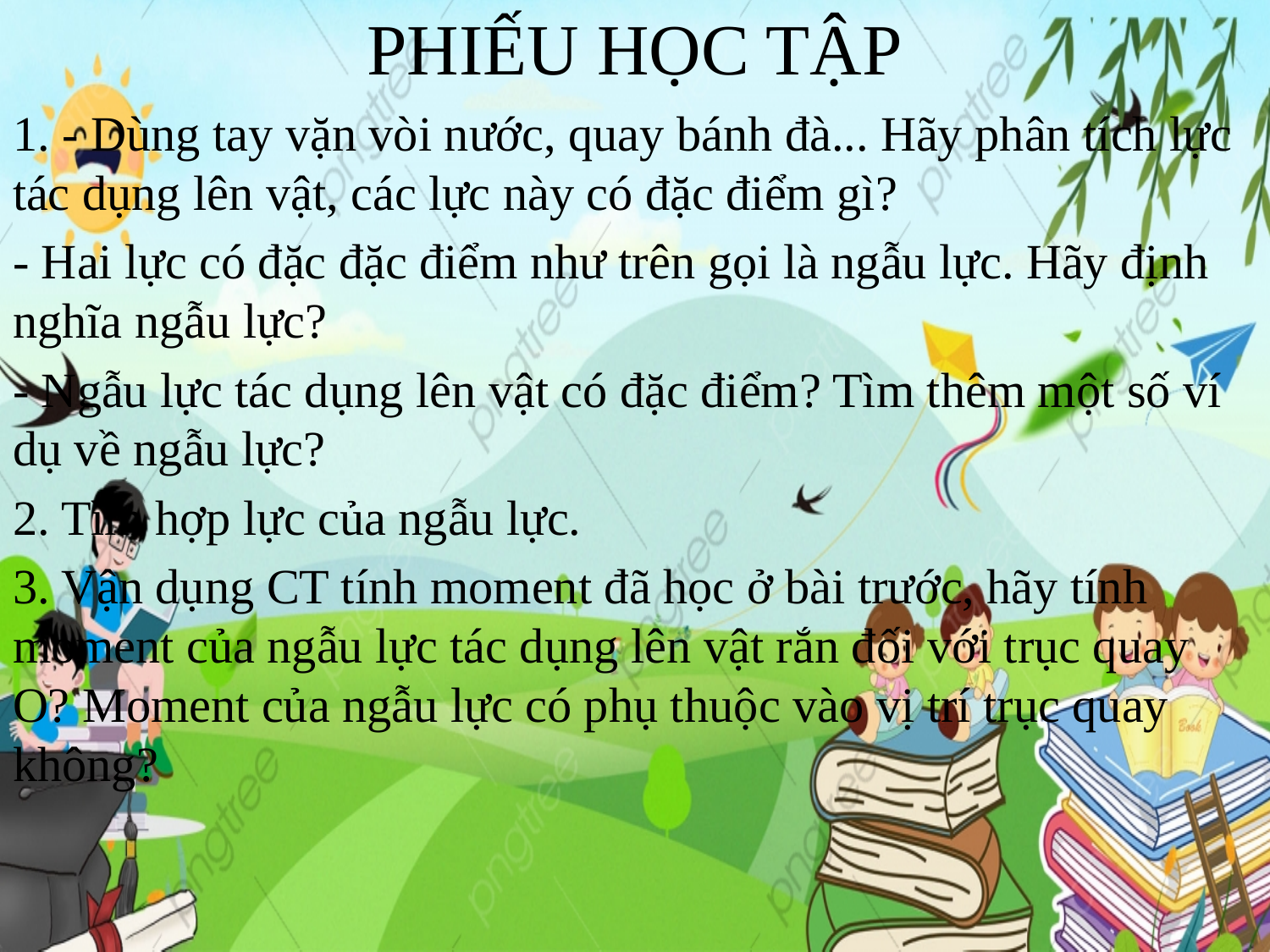

# PHIẾU HỌC TẬP
1. - Dùng tay vặn vòi nước, quay bánh đà... Hãy phân tích lực tác dụng lên vật, các lực này có đặc điểm gì?
- Hai lực có đặc đặc điểm như trên gọi là ngẫu lực. Hãy định nghĩa ngẫu lực?
- Ngẫu lực tác dụng lên vật có đặc điểm? Tìm thêm một số ví dụ về ngẫu lực?
2. Tìm hợp lực của ngẫu lực.
3. Vận dụng CT tính moment đã học ở bài trước, hãy tính moment của ngẫu lực tác dụng lên vật rắn đối với trục quay O? Moment của ngẫu lực có phụ thuộc vào vị trí trục quay không?